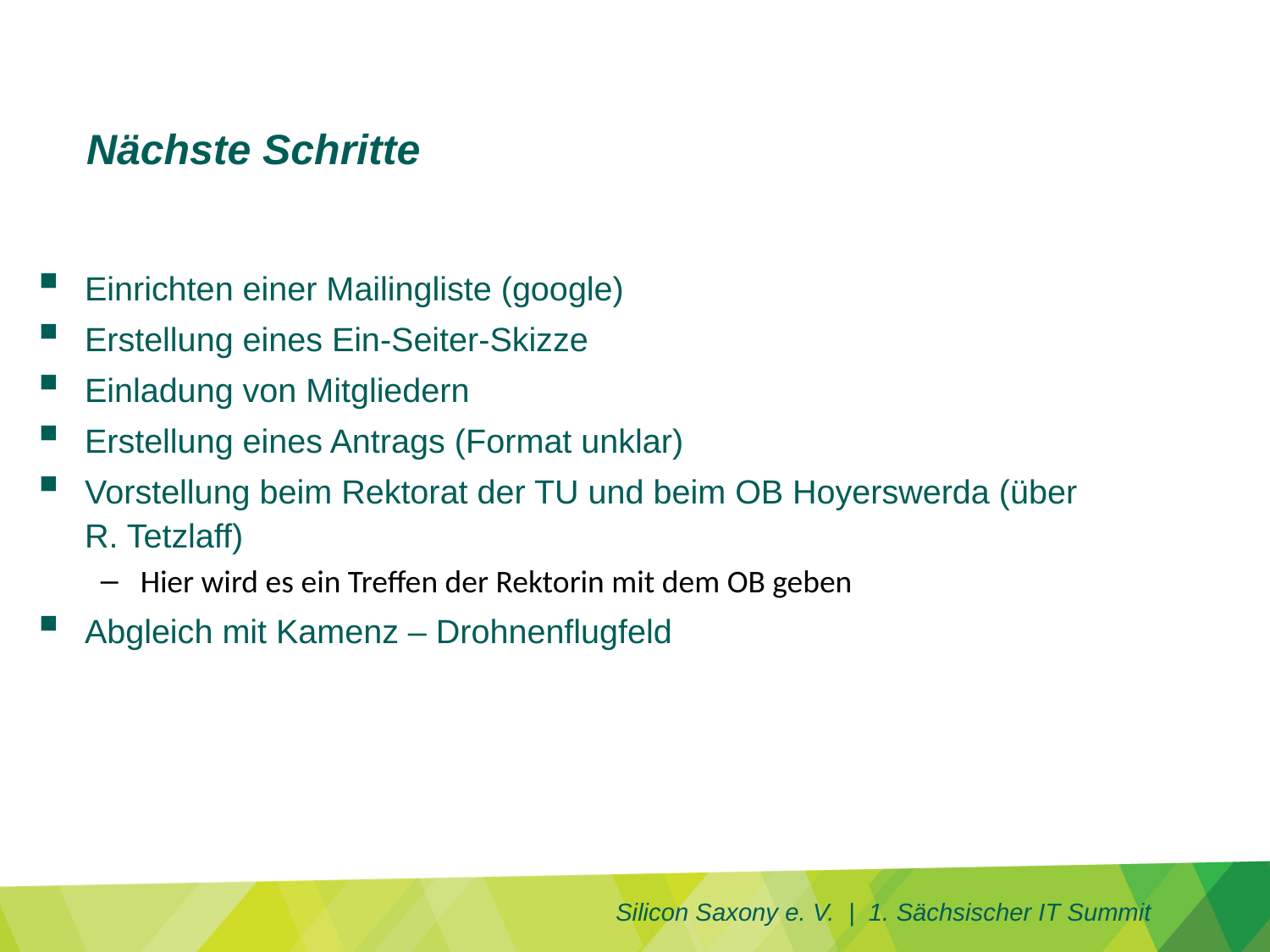

Nächste Schritte

Einrichten einer Mailingliste (google)
Erstellung eines Ein-Seiter-Skizze
Einladung von Mitgliedern
Erstellung eines Antrags (Format unklar)
Vorstellung beim Rektorat der TU und beim OB Hoyerswerda (über R. Tetzlaff)
Hier wird es ein Treffen der Rektorin mit dem OB geben
Abgleich mit Kamenz – Drohnenflugfeld